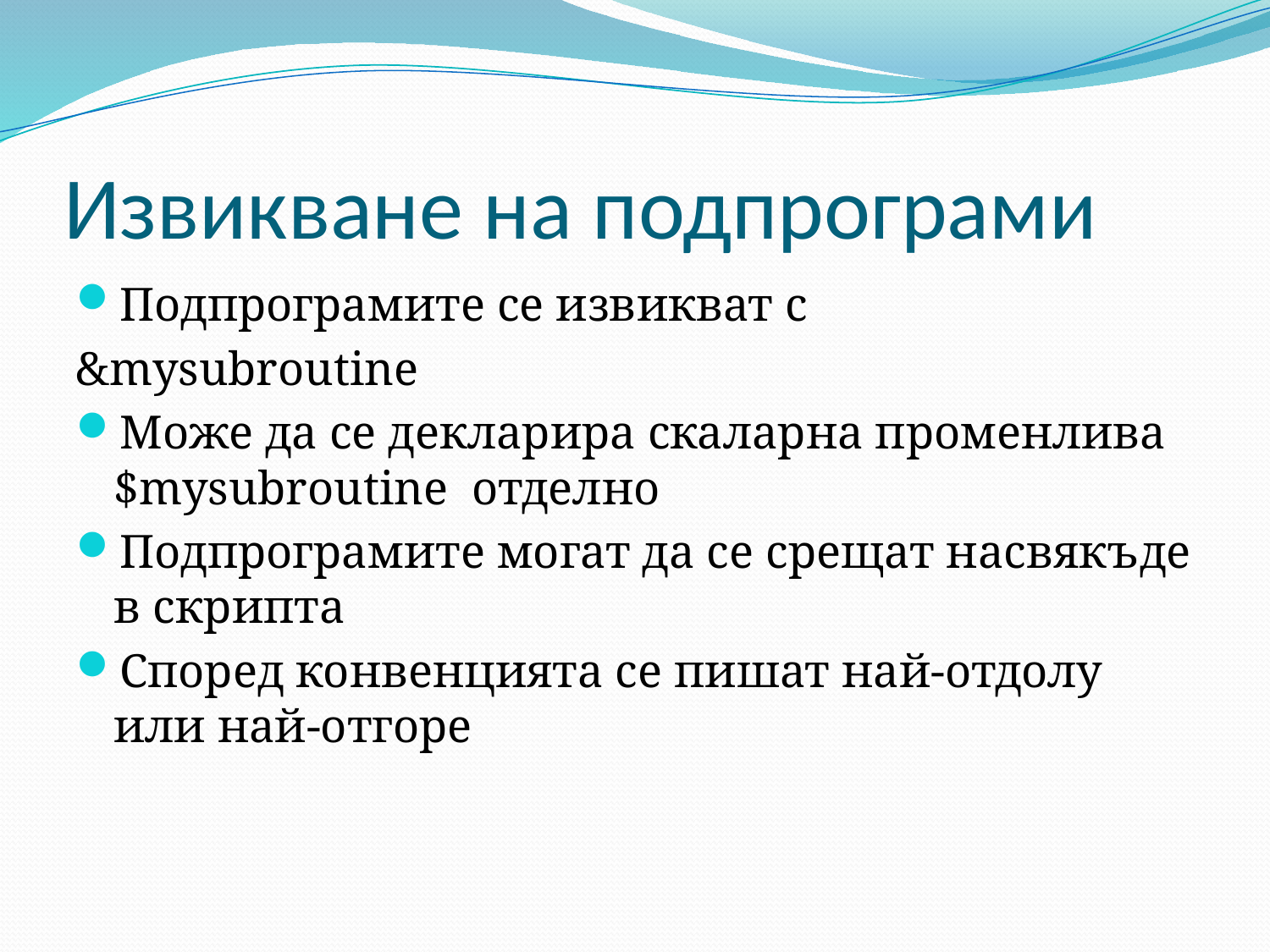

# Извикване на подпрограми
Подпрограмите се извикват с
&mysubroutine
Може да се декларира скаларна променлива $mysubroutine  отделно
Подпрограмите могат да се срещат насвякъде в скрипта
Според конвенцията се пишат най-отдолу или най-отгоре